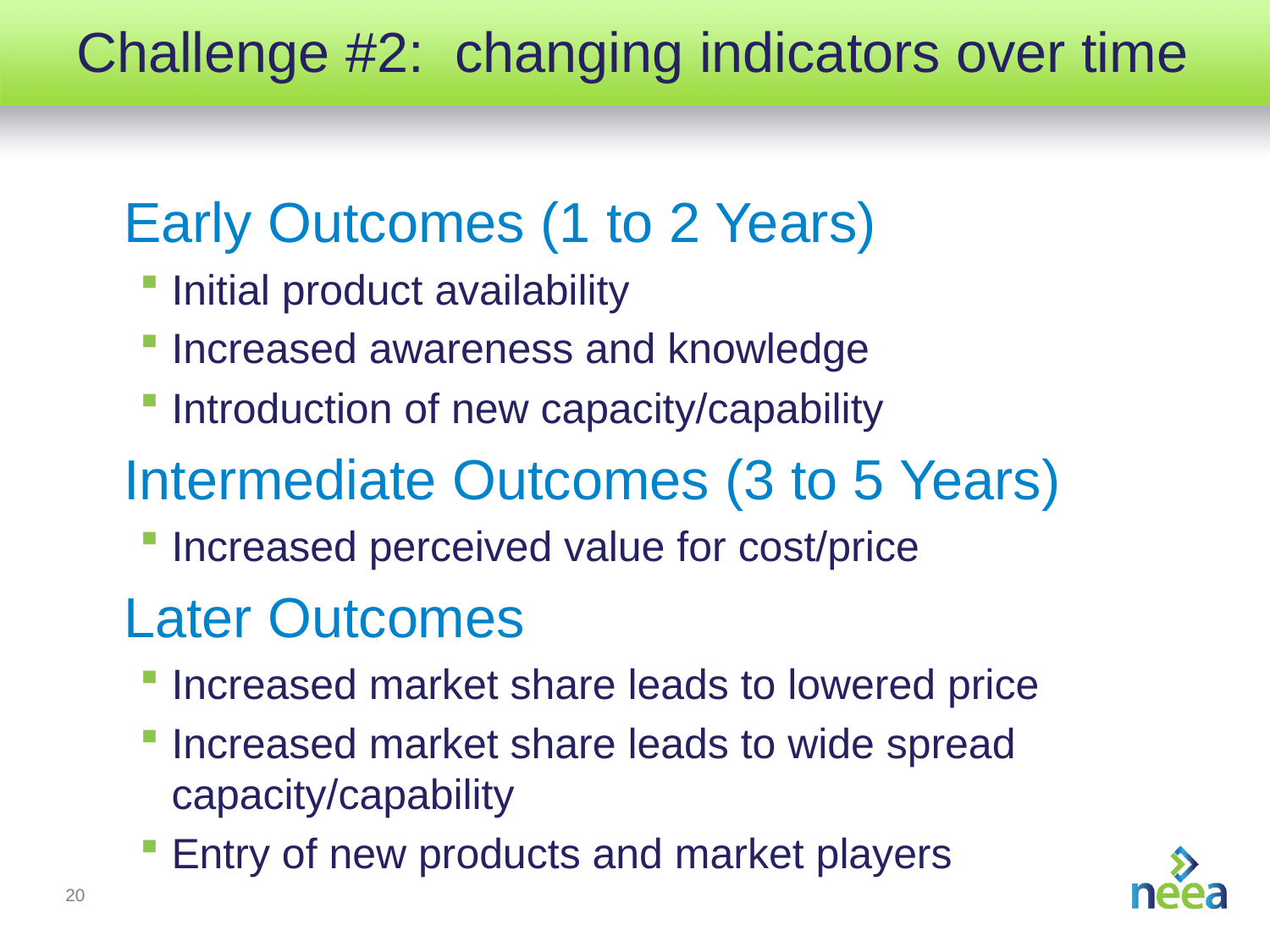

# Challenge #2:  changing indicators over time
Early Outcomes (1 to 2 Years)
Initial product availability
Increased awareness and knowledge
Introduction of new capacity/capability
Intermediate Outcomes (3 to 5 Years)
Increased perceived value for cost/price
Later Outcomes
Increased market share leads to lowered price
Increased market share leads to wide spread capacity/capability
Entry of new products and market players
20